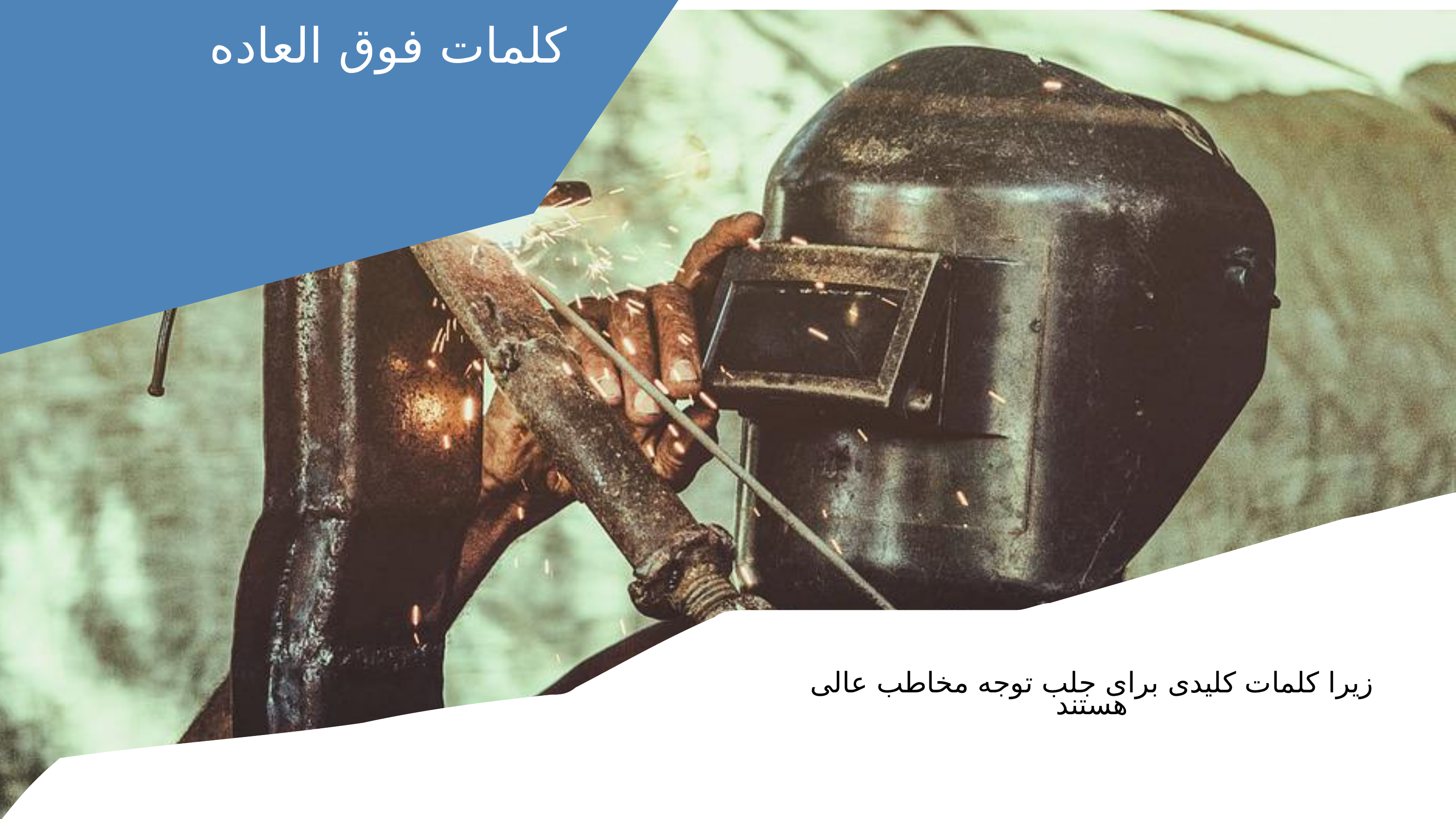

کلمات فوق العاده

زیرا کلمات کلیدی برای جلب توجه مخاطب عالی هستند